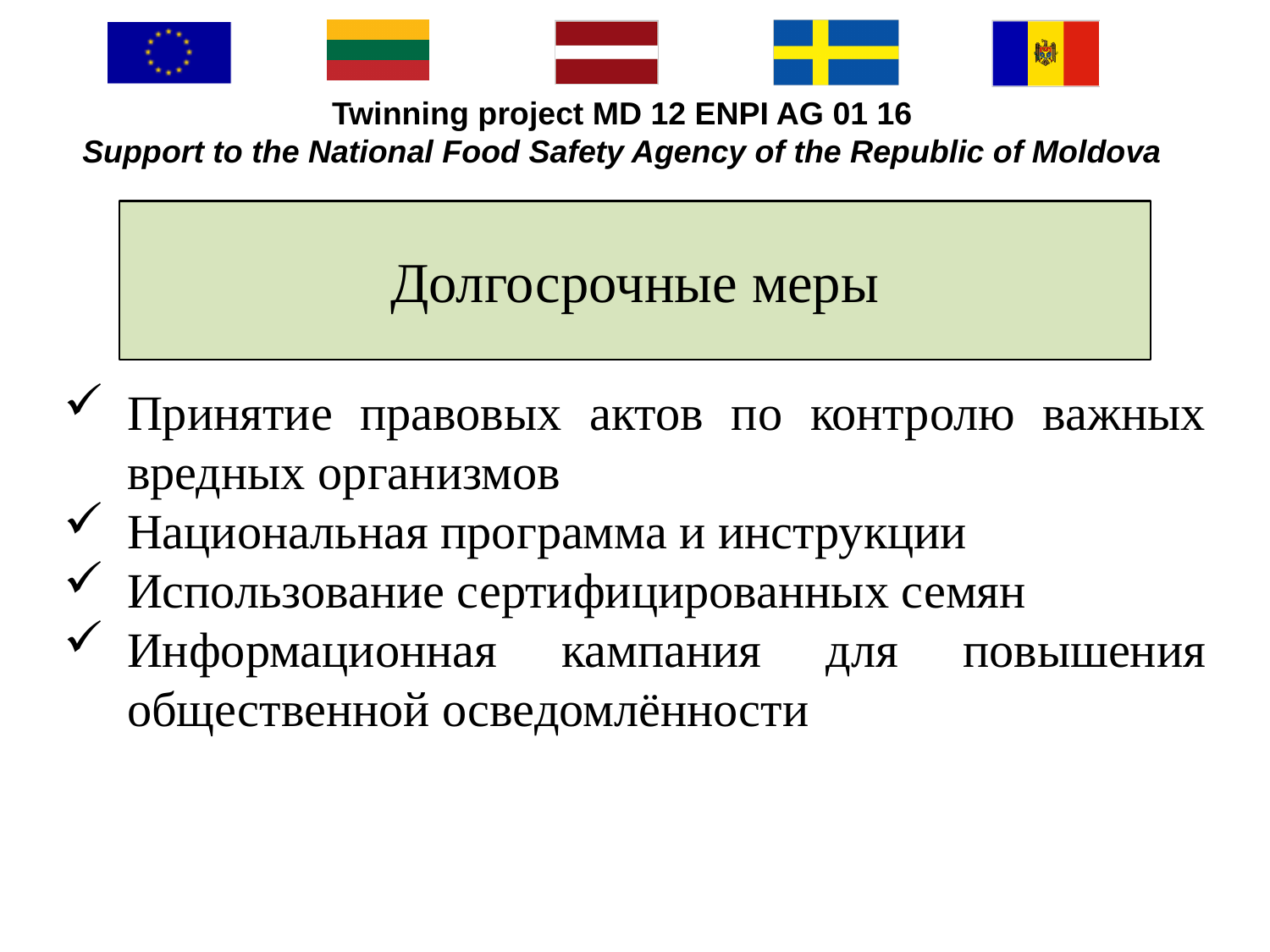

# Долгосрочные меры
Принятие правовых актов по контролю важных вредных организмов
Национальная программа и инструкции
Использование сертифицированных семян
Информационная кампания для повышения общественной осведомлённости